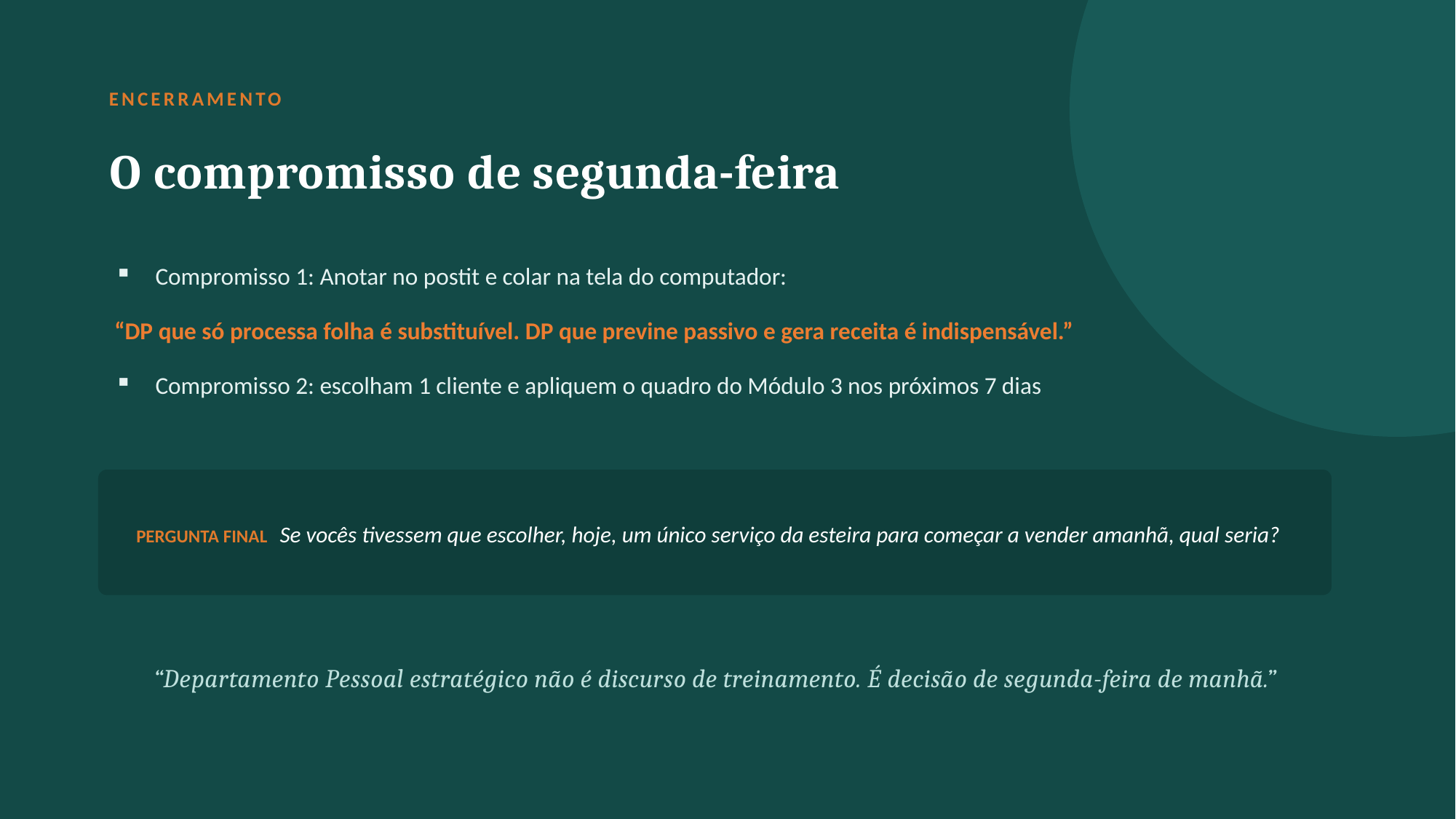

ENCERRAMENTO
O compromisso de segunda-feira
Compromisso 1: Anotar no postit e colar na tela do computador:
“DP que só processa folha é substituível. DP que previne passivo e gera receita é indispensável.”
Compromisso 2: escolham 1 cliente e apliquem o quadro do Módulo 3 nos próximos 7 dias

PERGUNTA FINAL   Se vocês tivessem que escolher, hoje, um único serviço da esteira para começar a vender amanhã, qual seria?
“Departamento Pessoal estratégico não é discurso de treinamento. É decisão de segunda-feira de manhã.”